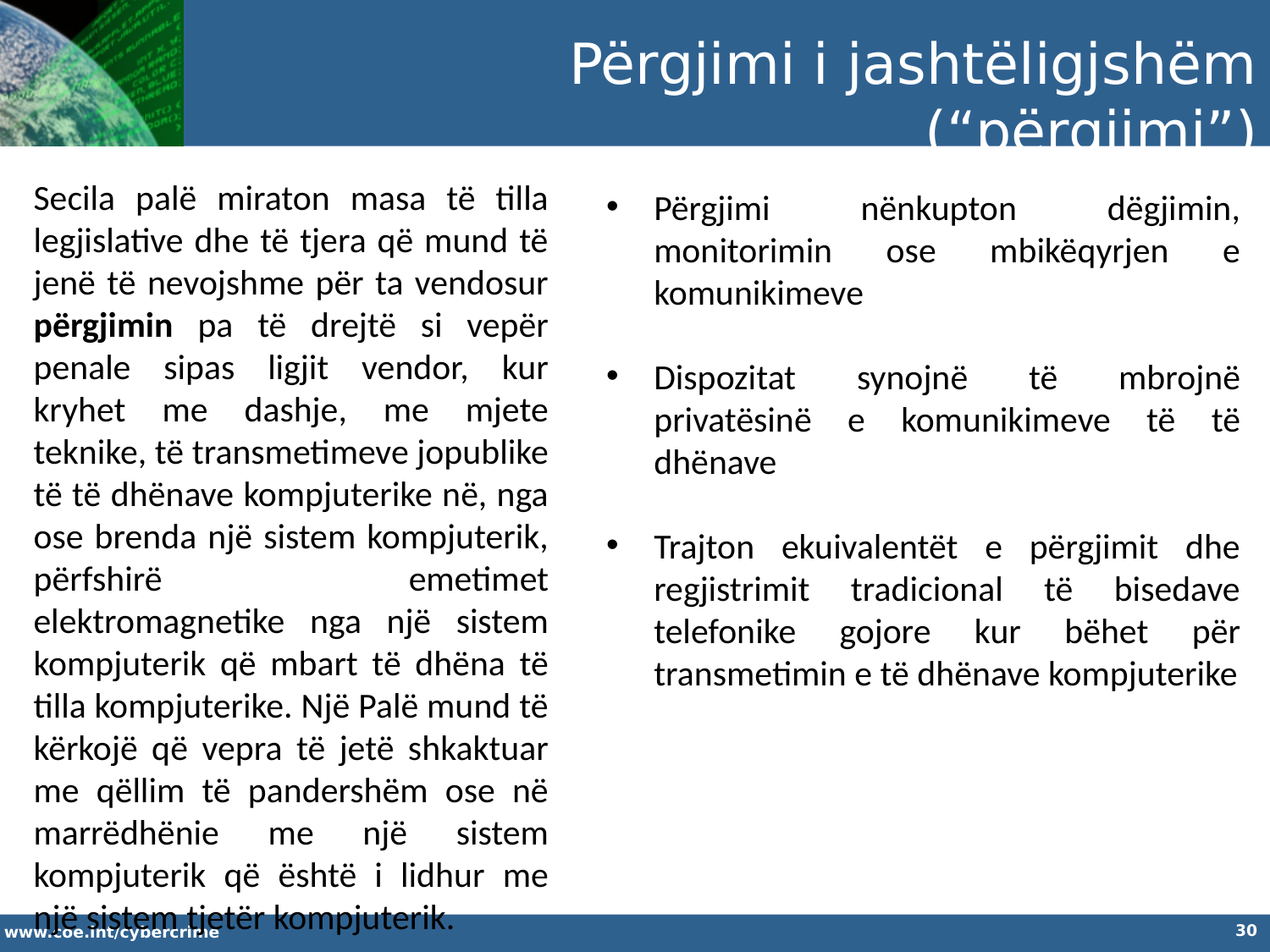

Përgjimi i jashtëligjshëm (“përgjimi”)
Secila palë miraton masa të tilla legjislative dhe të tjera që mund të jenë të nevojshme për ta vendosur përgjimin pa të drejtë si vepër penale sipas ligjit vendor, kur kryhet me dashje, me mjete teknike, të transmetimeve jopublike të të dhënave kompjuterike në, nga ose brenda një sistem kompjuterik, përfshirë emetimet elektromagnetike nga një sistem kompjuterik që mbart të dhëna të tilla kompjuterike. Një Palë mund të kërkojë që vepra të jetë shkaktuar me qëllim të pandershëm ose në marrëdhënie me një sistem kompjuterik që është i lidhur me një sistem tjetër kompjuterik.
Përgjimi nënkupton dëgjimin, monitorimin ose mbikëqyrjen e komunikimeve

Dispozitat synojnë të mbrojnë privatësinë e komunikimeve të të dhënave

Trajton ekuivalentët e përgjimit dhe regjistrimit tradicional të bisedave telefonike gojore kur bëhet për transmetimin e të dhënave kompjuterike